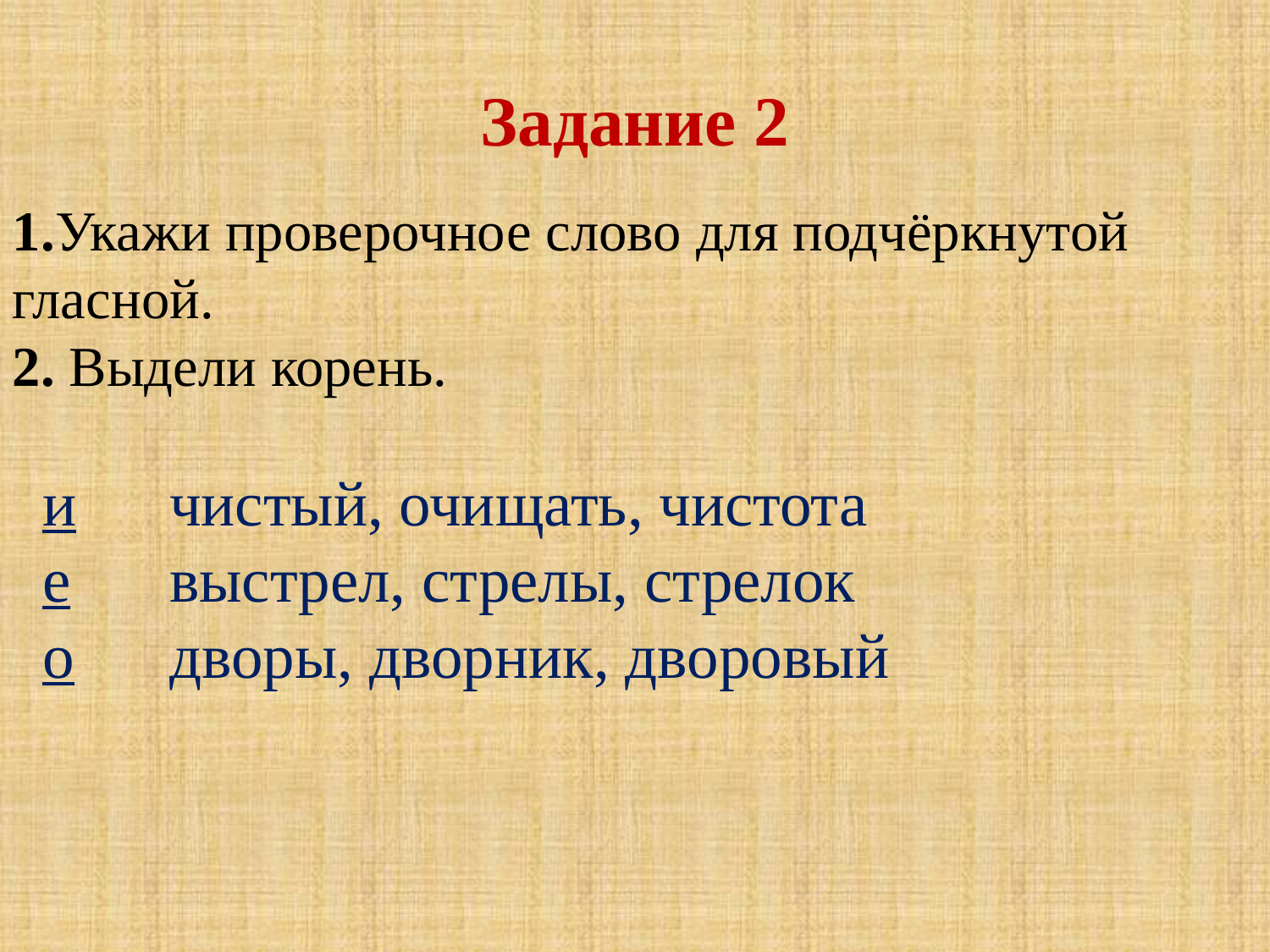

# Задание 2
1.Укажи проверочное слово для подчёркнутой гласной.
2. Выдели корень.
и   	чистый, очищать, чистота
е   	выстрел, стрелы, стрелок
о   	дворы, дворник, дворовый